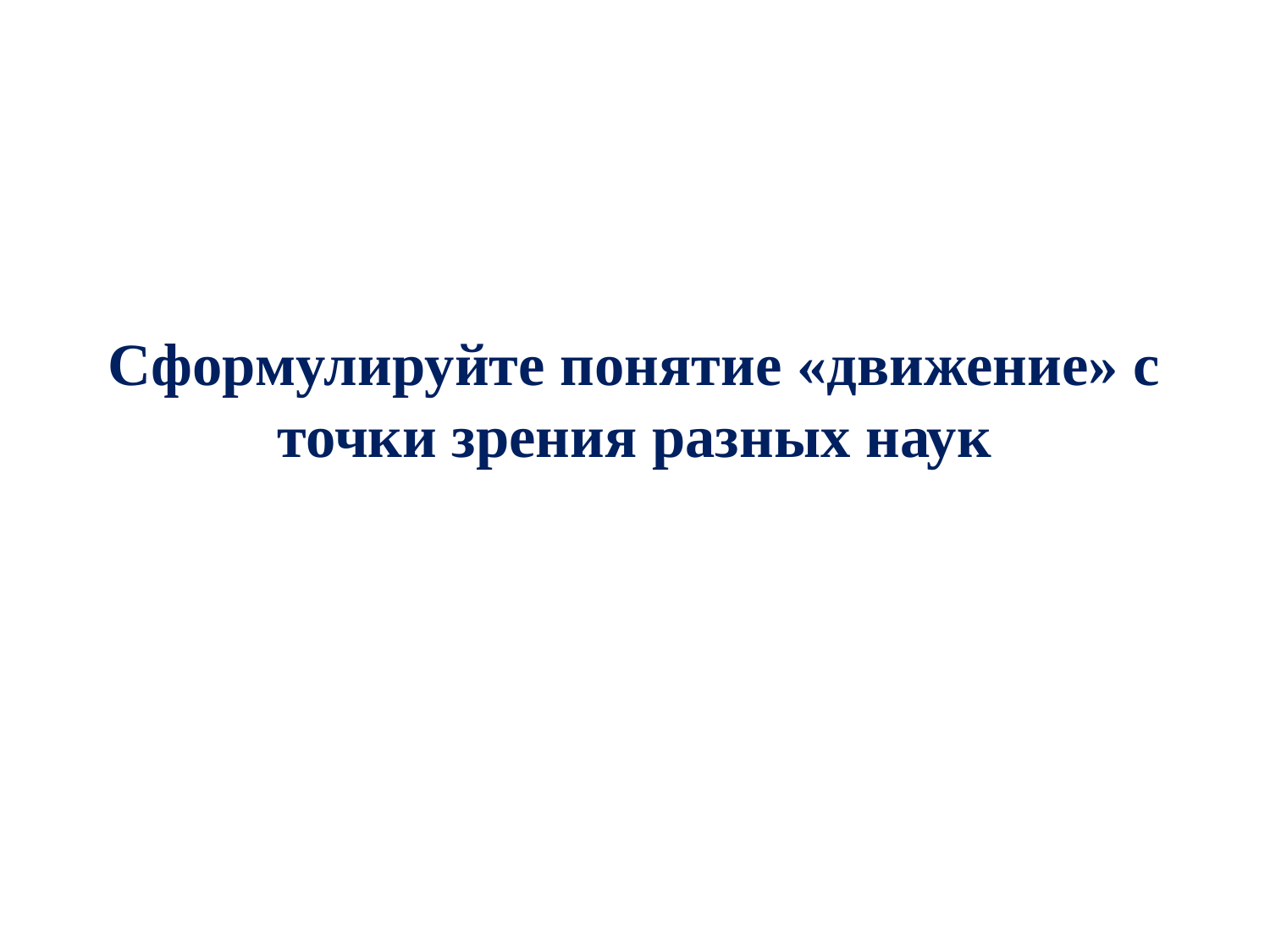

# Сформулируйте понятие «движение» с точки зрения разных наук